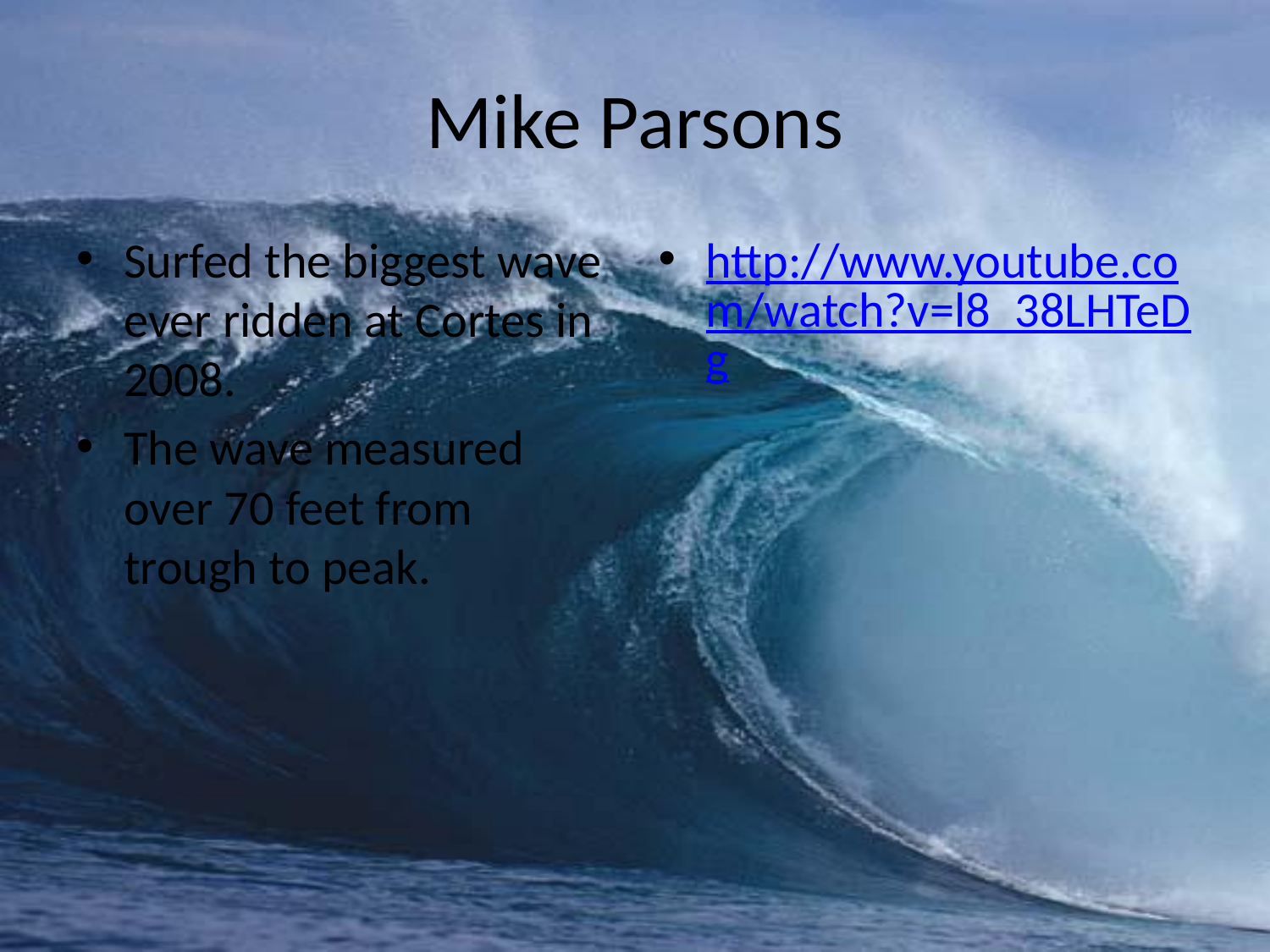

# Mike Parsons
Surfed the biggest wave ever ridden at Cortes in 2008.
The wave measured over 70 feet from trough to peak.

http://www.youtube.com/watch?v=l8_38LHTeDg